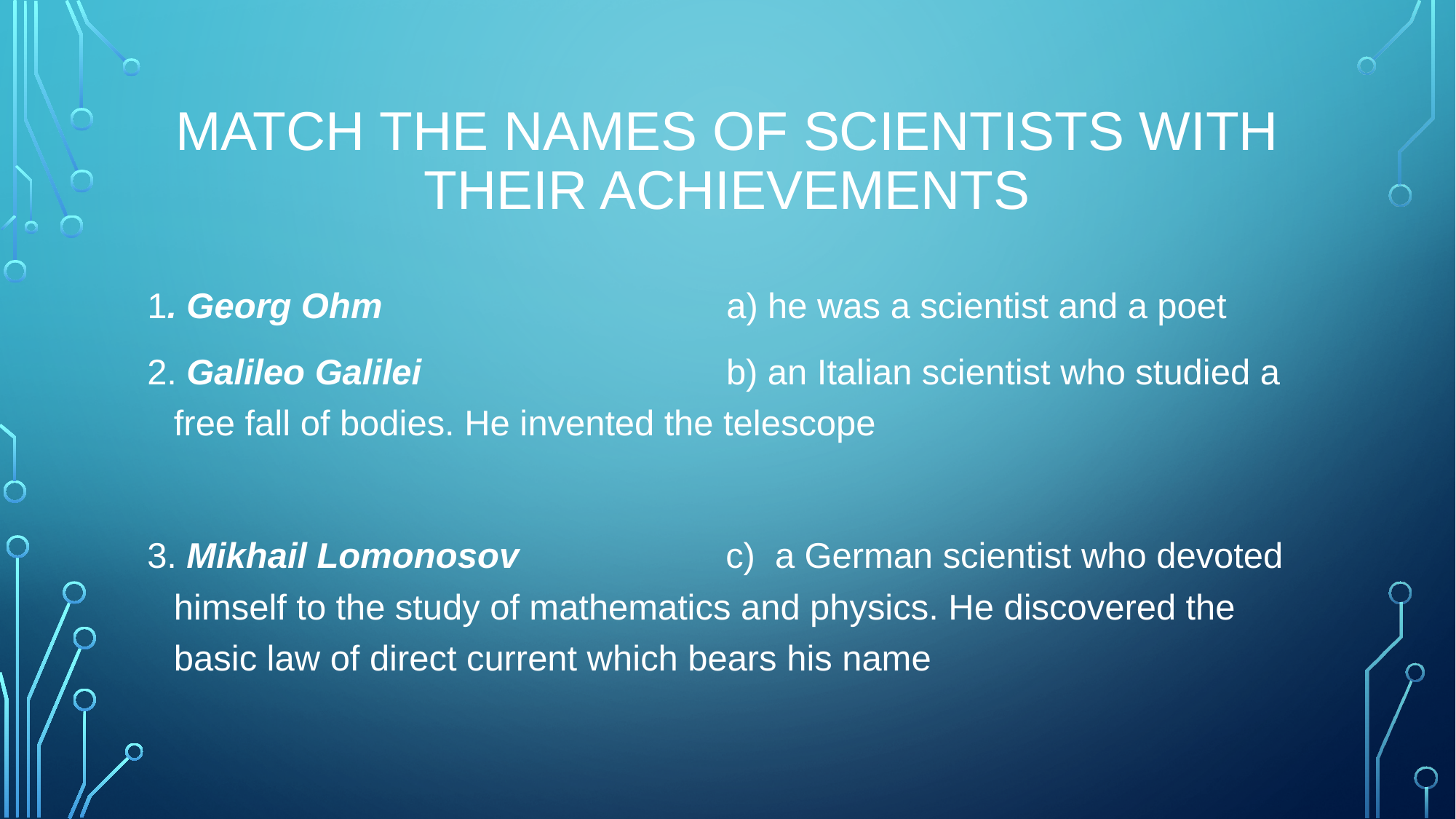

# Match the names of scientists with their achievements
1. Georg Ohm                                   a) he was a scientist and a poet
2. Galileo Galilei                               b) an Italian scientist who studied a free fall of bodies. He invented the telescope

3. Mikhail Lomonosov                     c)  a German scientist who devoted himself to the study of mathematics and physics. He discovered the basic law of direct current which bears his name